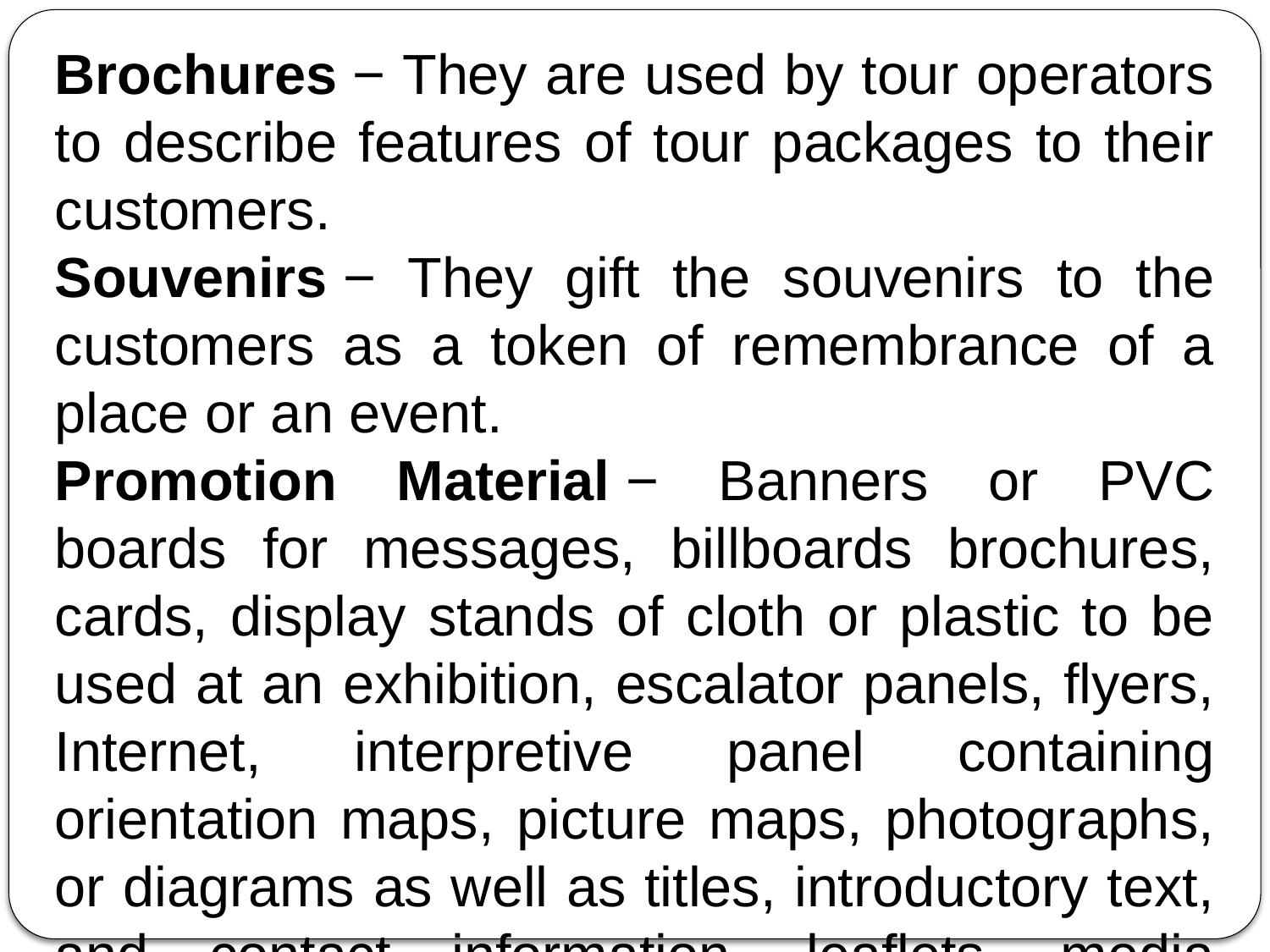

Brochures − They are used by tour operators to describe features of tour packages to their customers.
Souvenirs − They gift the souvenirs to the customers as a token of remembrance of a place or an event.
Promotion Material − Banners or PVC boards for messages, billboards brochures, cards, display stands of cloth or plastic to be used at an exhibition, escalator panels, flyers, Internet, interpretive panel containing orientation maps, picture maps, photographs, or diagrams as well as titles, introductory text, and contact information, leaflets, media advertising material such as images, audios, and videos.